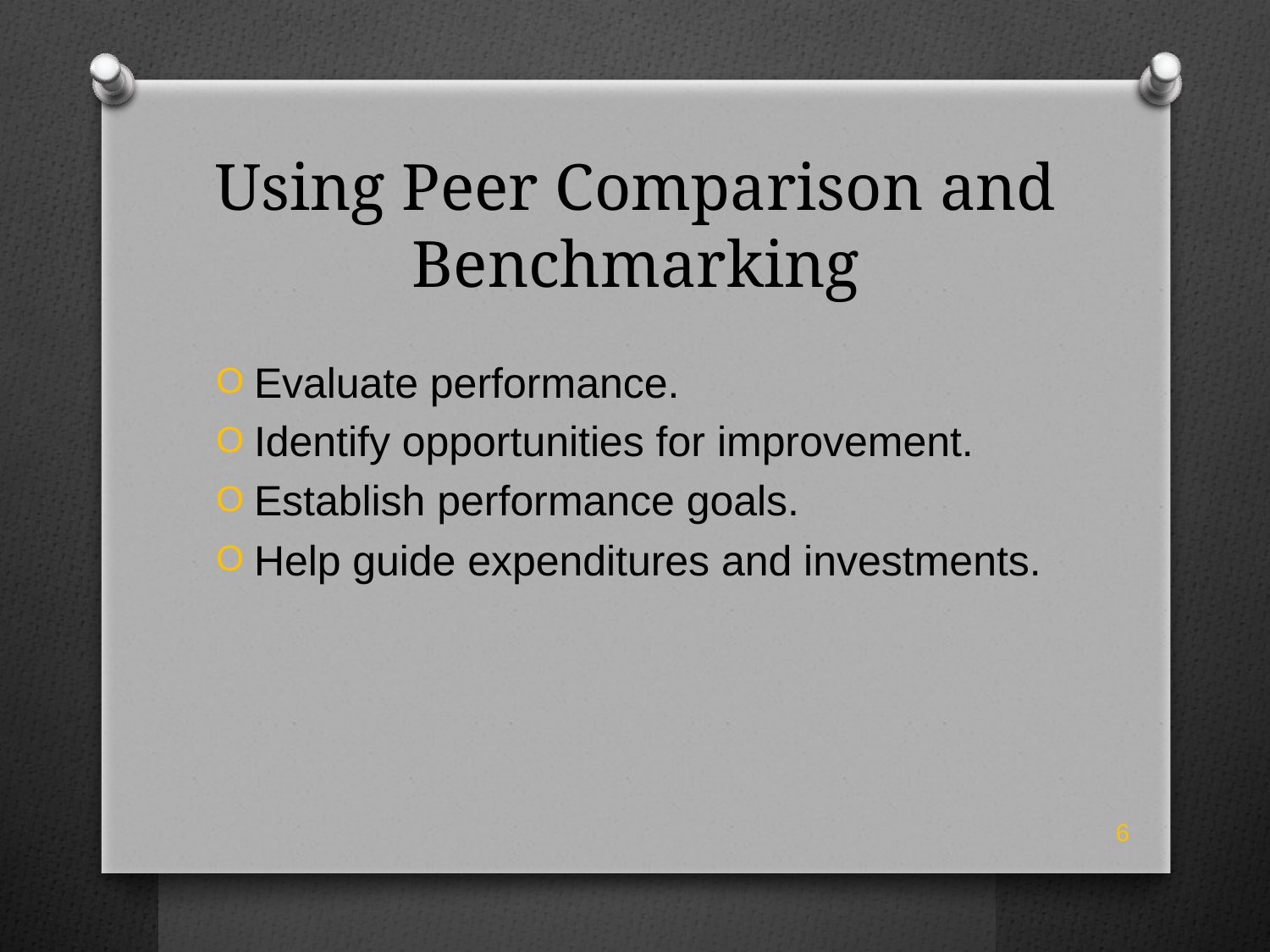

# Using Peer Comparison and Benchmarking
Evaluate performance.
Identify opportunities for improvement.
Establish performance goals.
Help guide expenditures and investments.

6